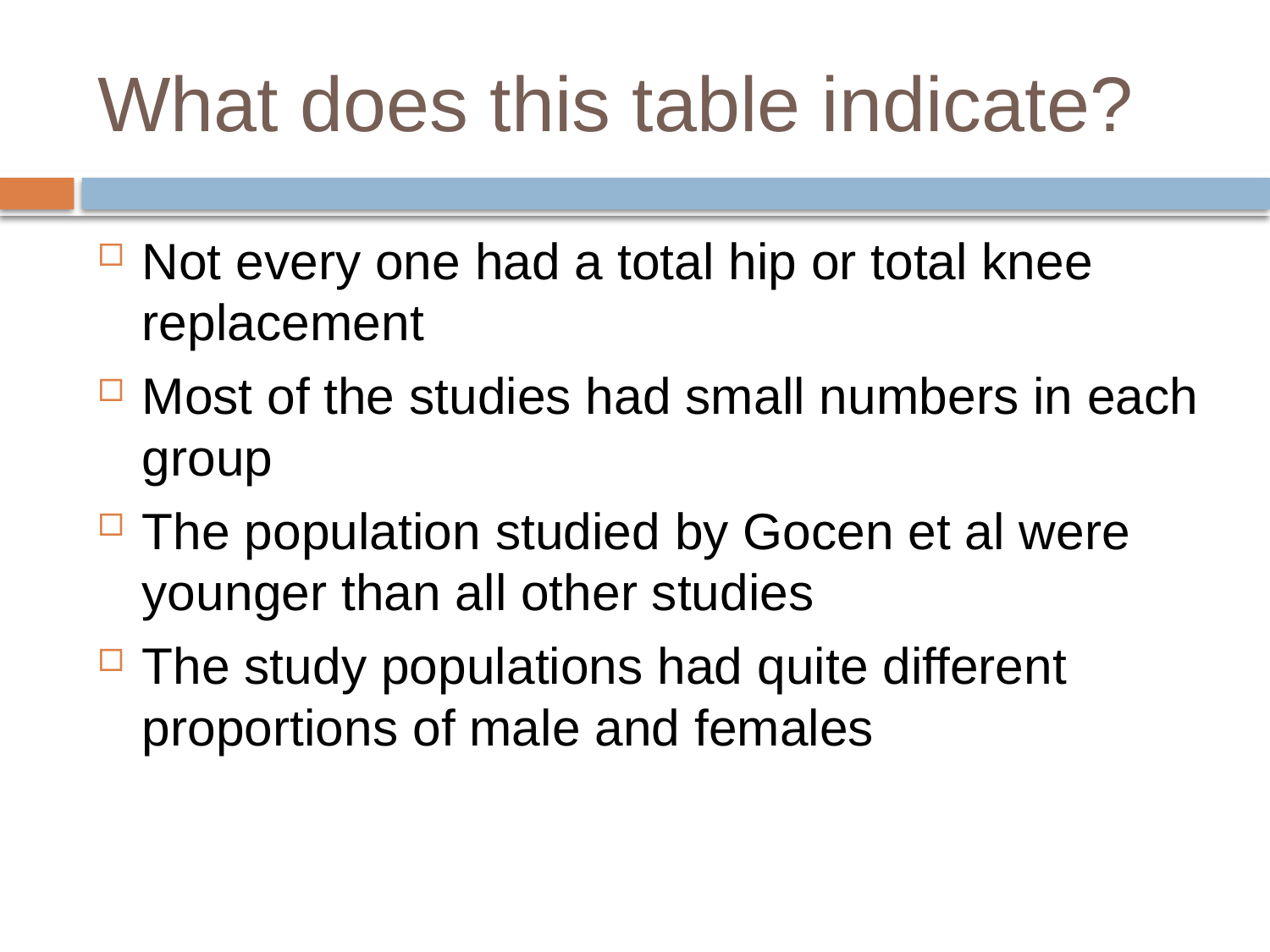

# What does this table indicate?
Not every one had a total hip or total knee replacement
Most of the studies had small numbers in each group
The population studied by Gocen et al were younger than all other studies
The study populations had quite different proportions of male and females